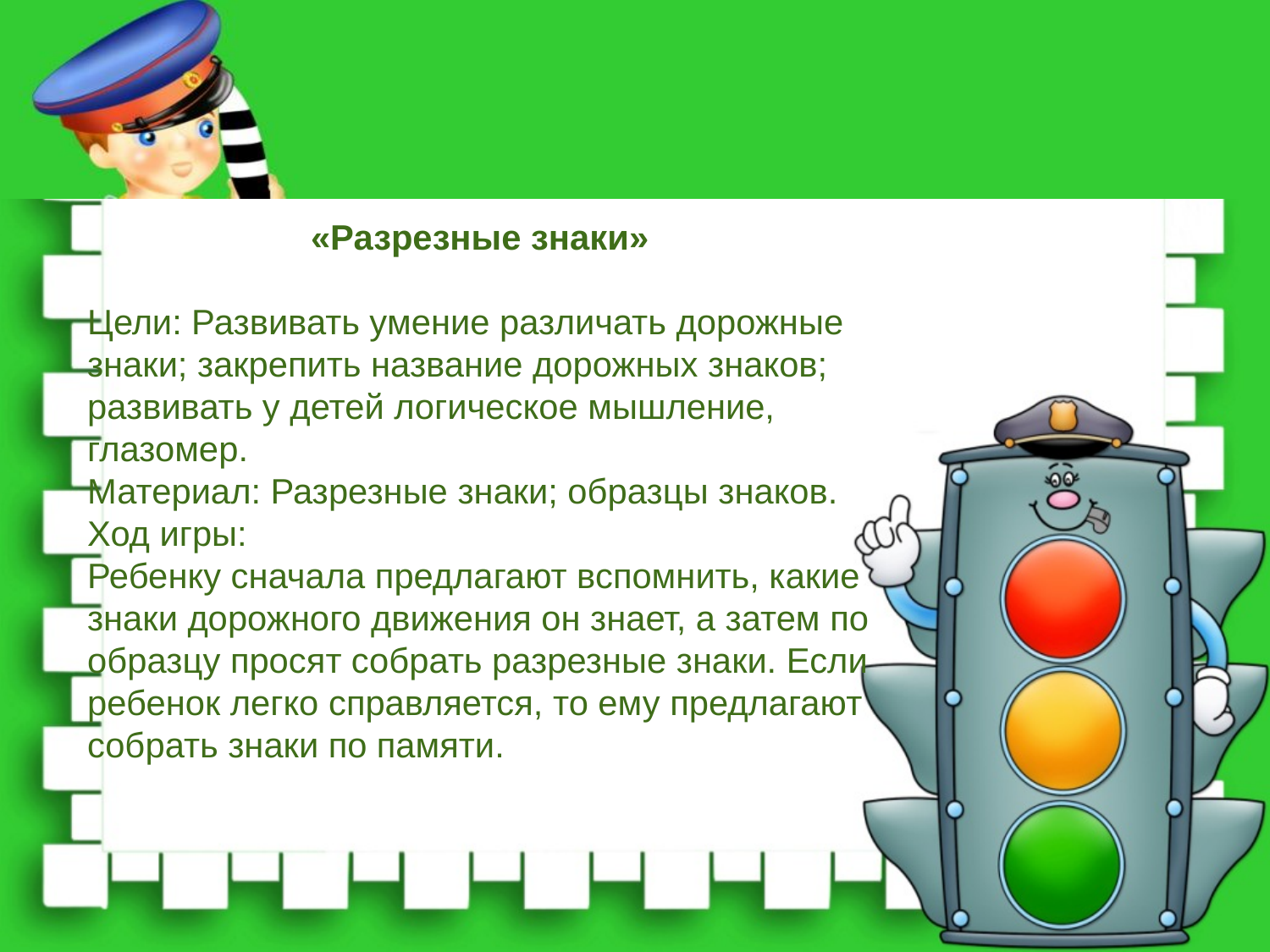

«Разрезные знаки»

Цели: Развивать умение различать дорожные знаки; закрепить название дорожных знаков; развивать у детей логическое мышление, глазомер.
Материал: Разрезные знаки; образцы знаков.
Ход игры:
Ребенку сначала предлагают вспомнить, какие знаки дорожного движения он знает, а затем по образцу просят собрать разрезные знаки. Если ребенок легко справляется, то ему предлагают собрать знаки по памяти.